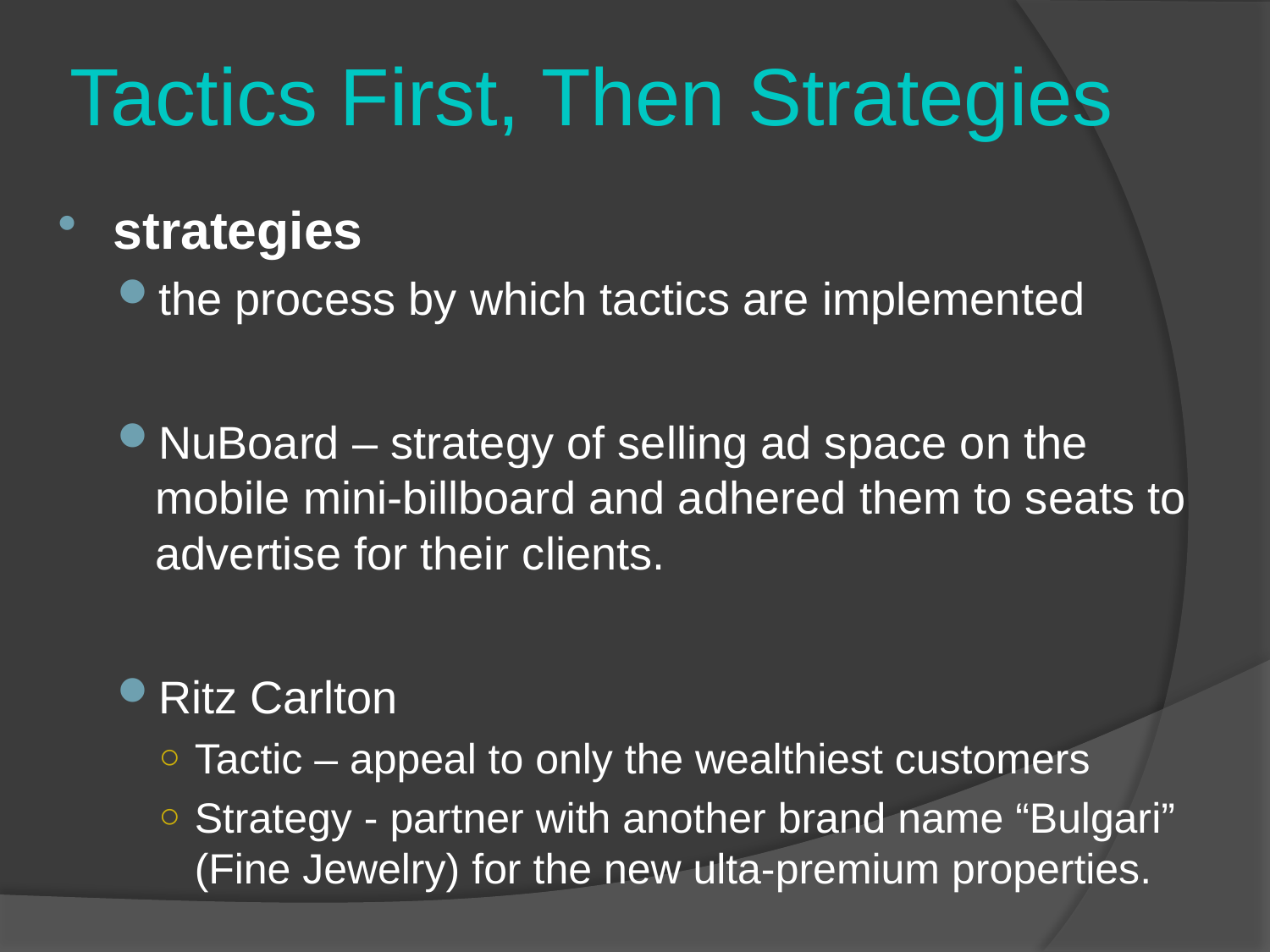

# Tactics First, Then Strategies
strategies
the process by which tactics are implemented

NuBoard – strategy of selling ad space on the mobile mini-billboard and adhered them to seats to advertise for their clients.

Ritz Carlton
Tactic – appeal to only the wealthiest customers
Strategy - partner with another brand name “Bulgari” (Fine Jewelry) for the new ulta-premium properties.